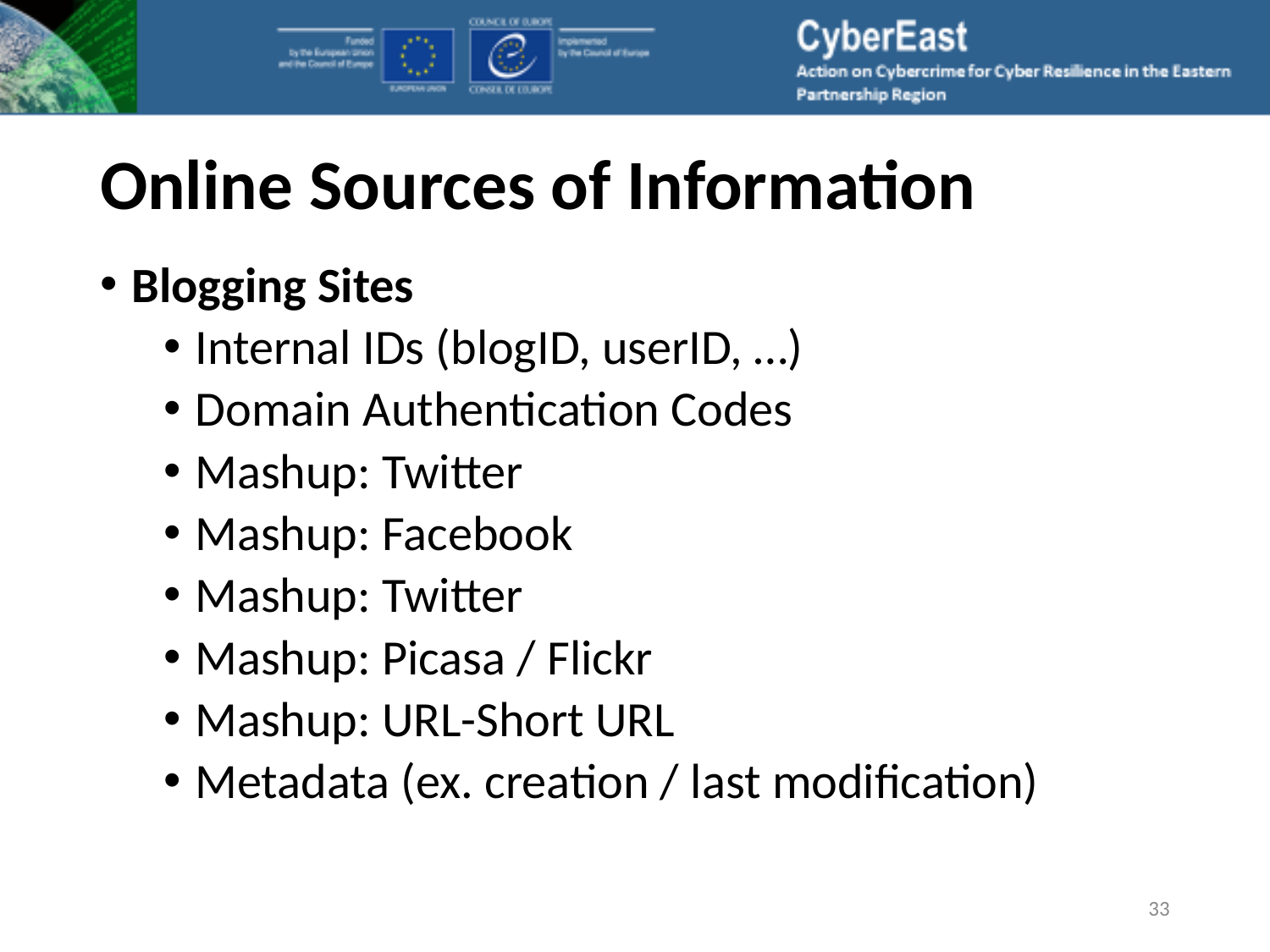

# Online Sources of Information
Blogging Sites
Internal IDs (blogID, userID, …)
Domain Authentication Codes
Mashup: Twitter
Mashup: Facebook
Mashup: Twitter
Mashup: Picasa / Flickr
Mashup: URL-Short URL
Metadata (ex. creation / last modification)

33